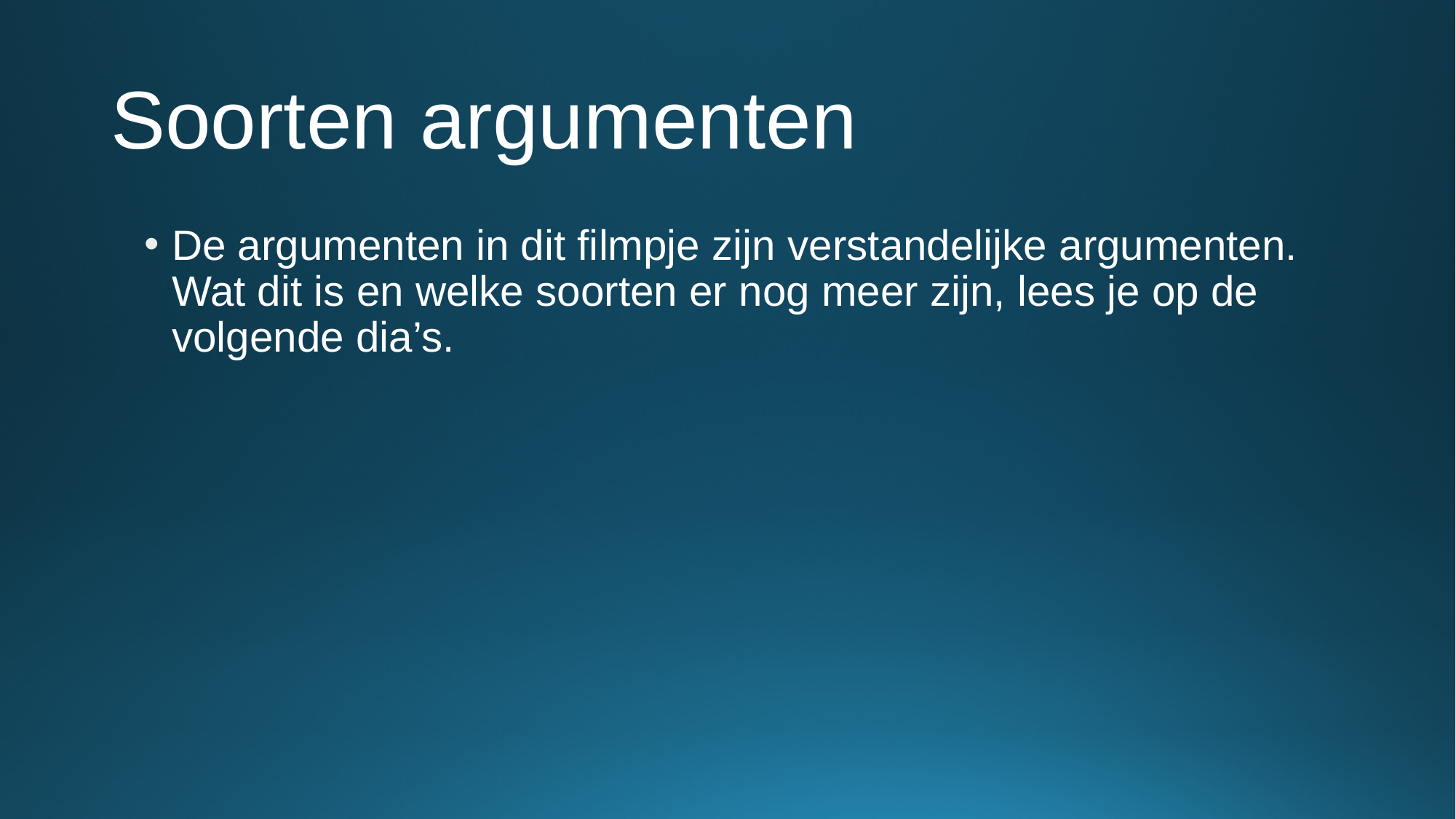

# Soorten argumenten
De argumenten in dit filmpje zijn verstandelijke argumenten. Wat dit is en welke soorten er nog meer zijn, lees je op de volgende dia’s.